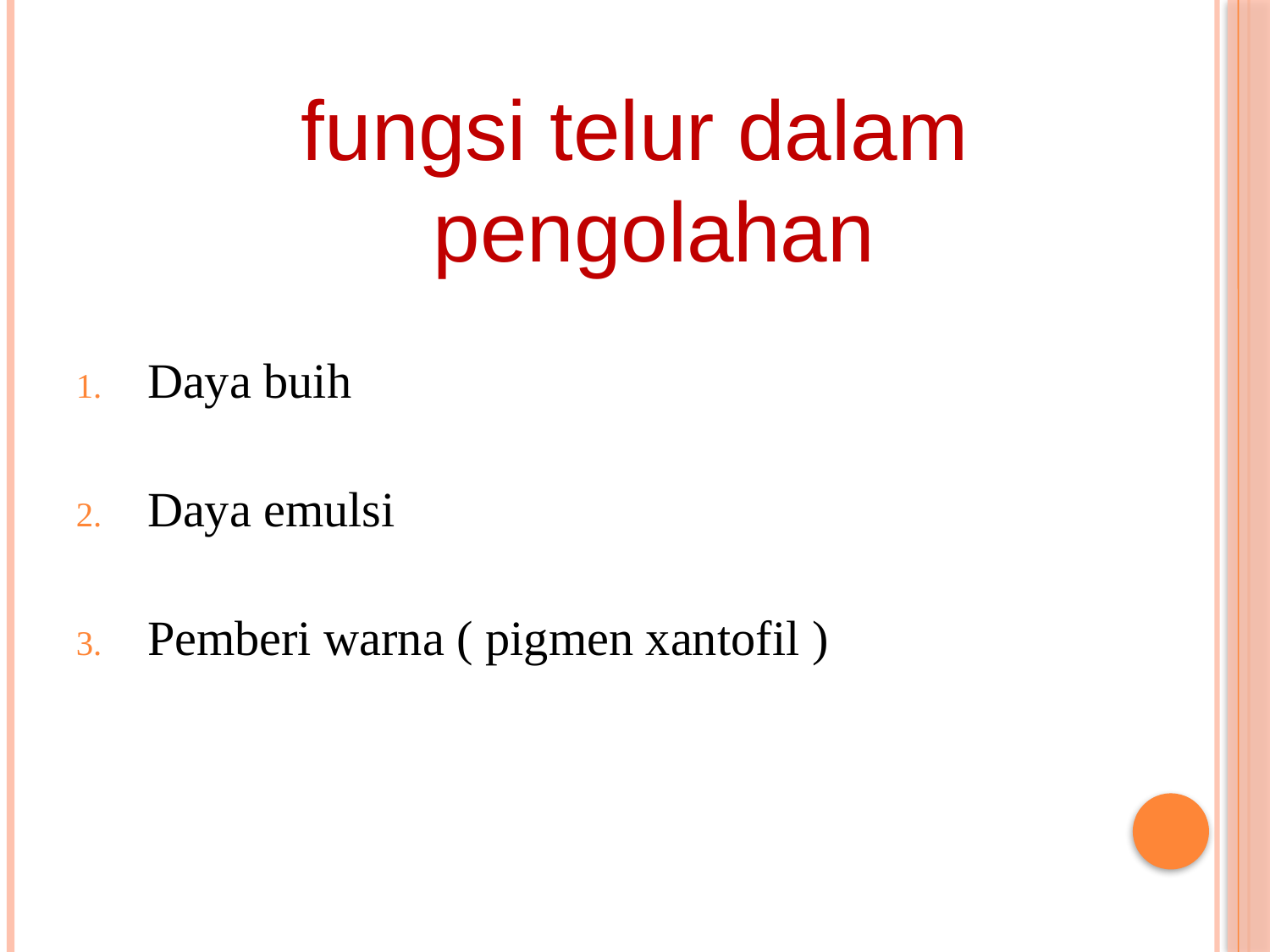

fungsi telur dalam pengolahan
Daya buih
Daya emulsi
Pemberi warna ( pigmen xantofil )